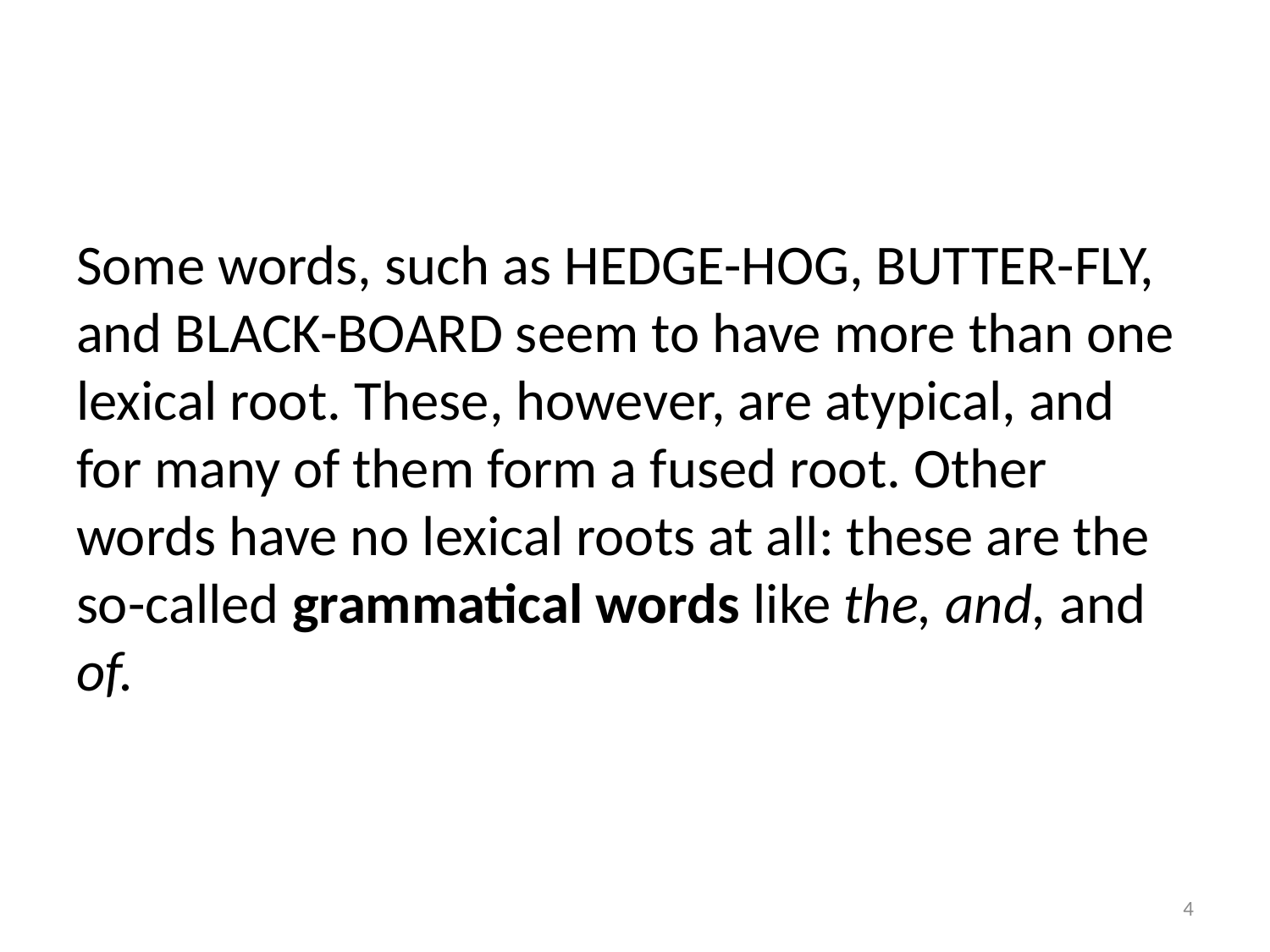

Some words, such as HEDGE-HOG, BUTTER-FLY, and BLACK-BOARD seem to have more than one lexical root. These, however, are atypical, and for many of them form a fused root. Other words have no lexical roots at all: these are the so-called grammatical words like the, and, and of.
4